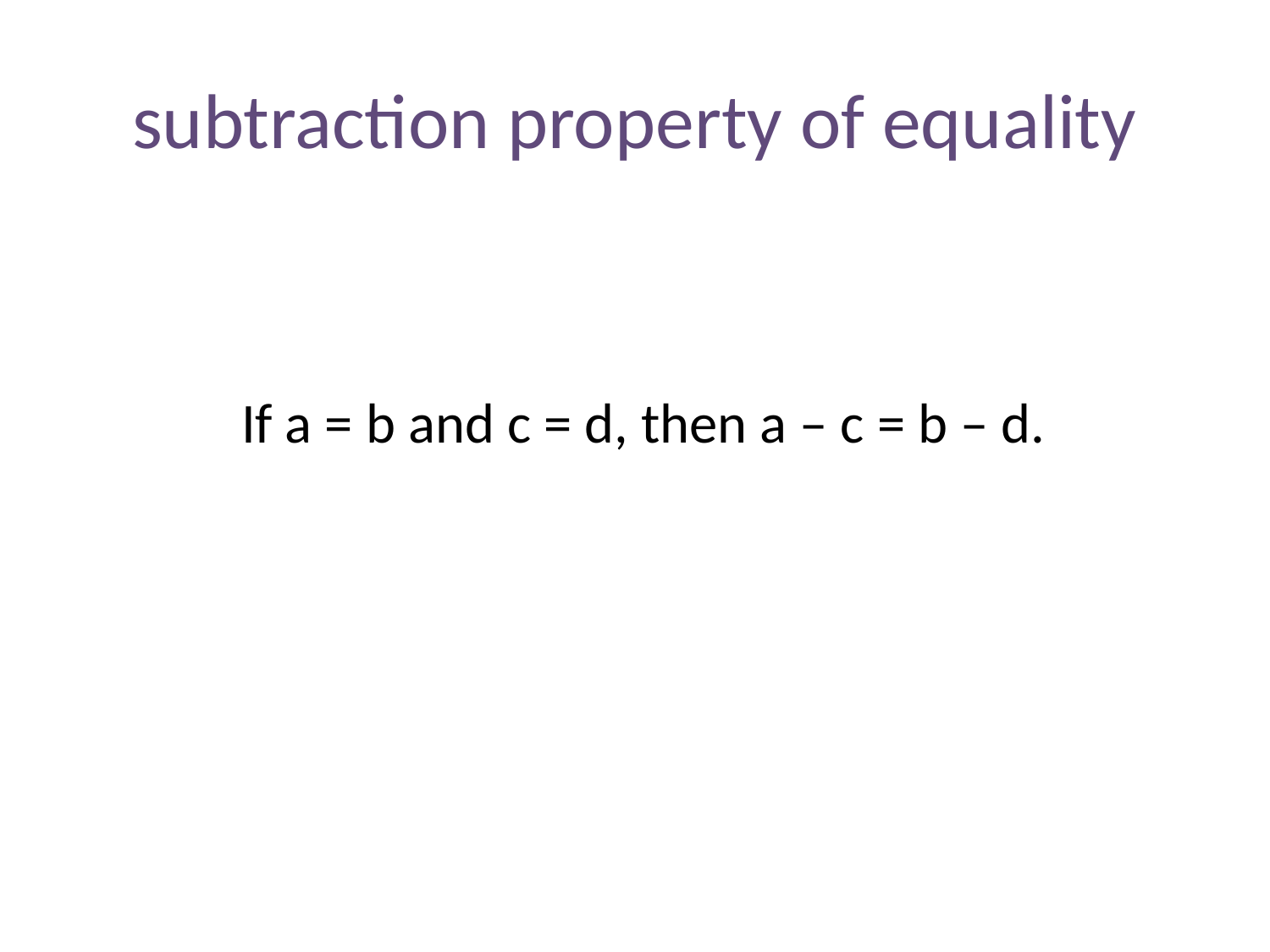

# subtraction property of equality

             If a = b and c = d, then a – c = b – d.